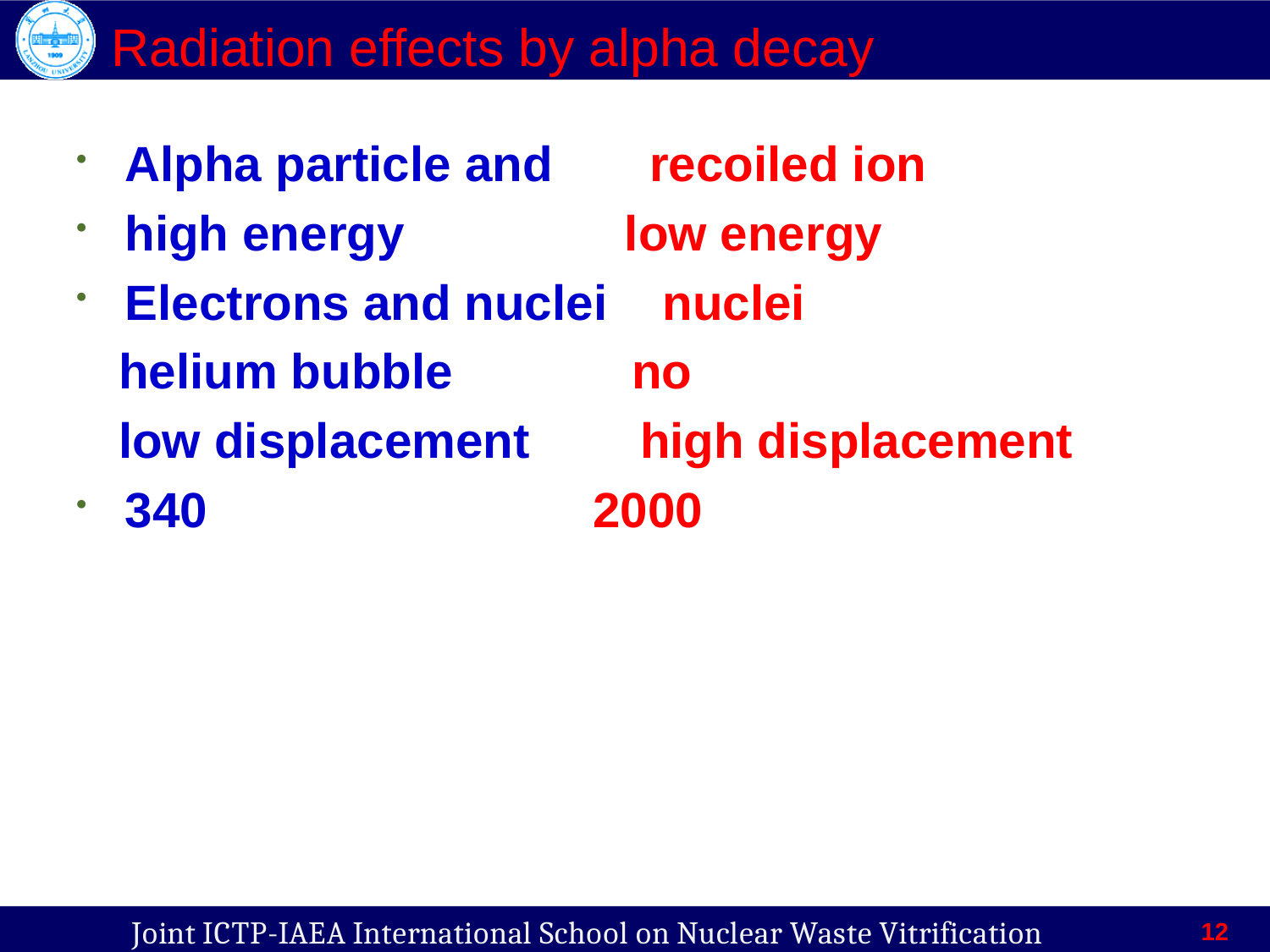

# Radiation effects by alpha decay
Alpha particle and       recoiled ion
high energy                low energy
Electrons and nuclei    nuclei
   helium bubble             no
   low displacement        high displacement
340                            2000
12